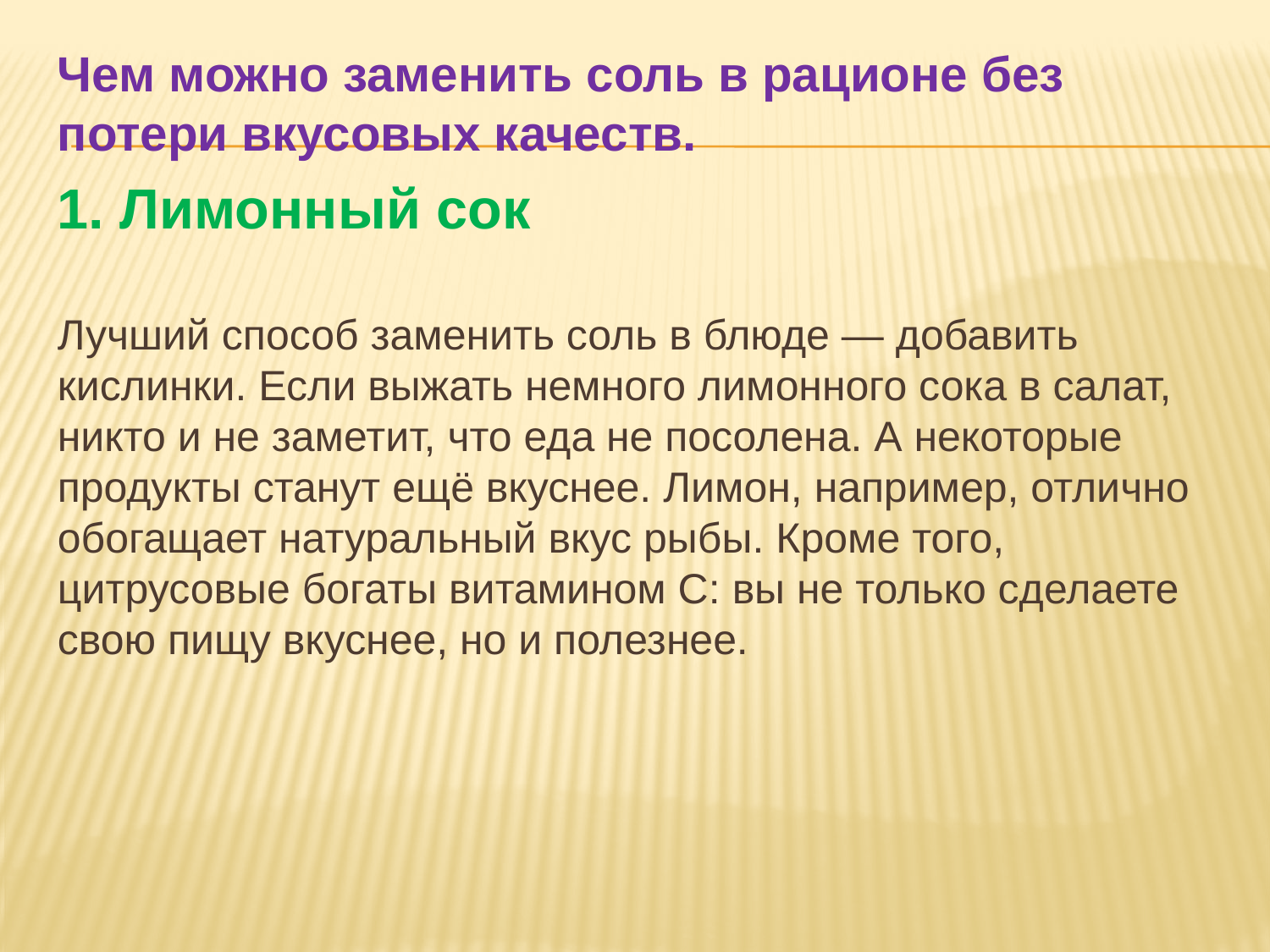

Чем можно заменить соль в рационе без потери вкусовых качеств.
1. Лимонный сок

Лучший способ заменить соль в блюде — добавить кислинки. Если выжать немного лимонного сока в салат, никто и не заметит, что еда не посолена. А некоторые продукты станут ещё вкуснее. Лимон, например, отлично обогащает натуральный вкус рыбы. Кроме того, цитрусовые богаты витамином C: вы не только сделаете свою пищу вкуснее, но и полезнее.